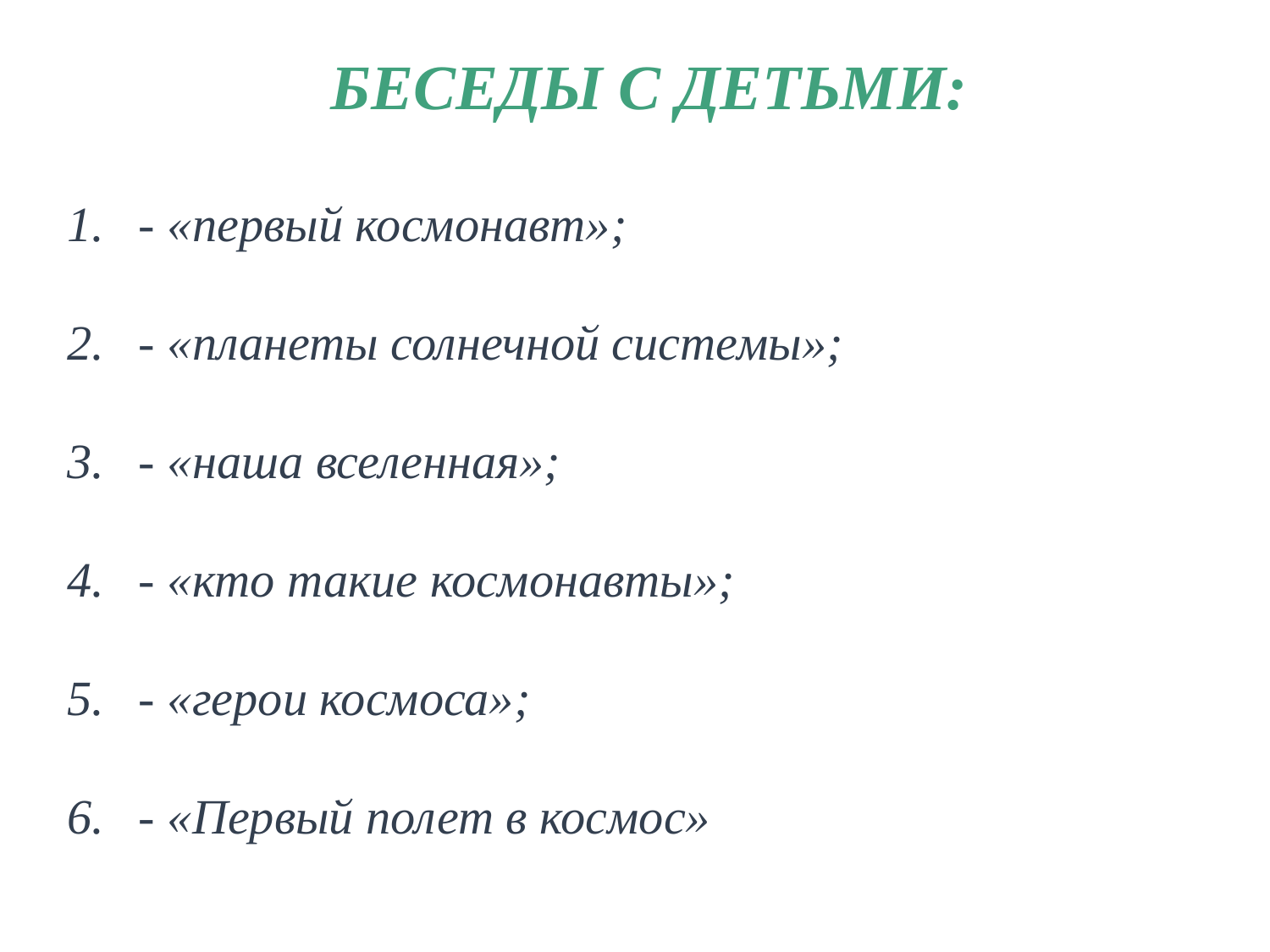

Беседы с детьми:
- «первый космонавт»;

- «планеты солнечной системы»;

- «наша вселенная»;

- «кто такие космонавты»;

- «герои космоса»;

- «Первый полет в космос»